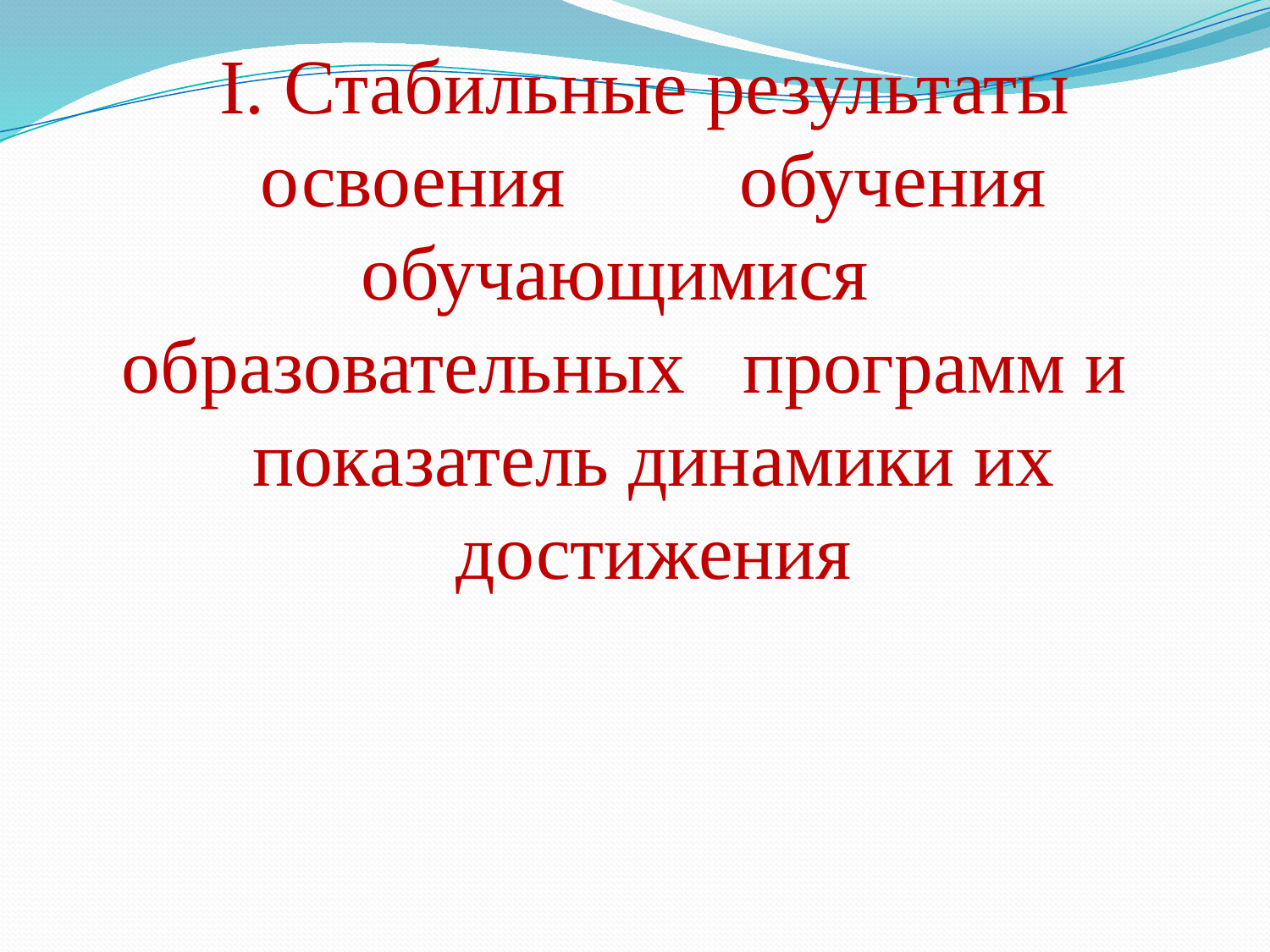

I. Стабильные результаты освоения         обучения обучающимися     образовательных   программ и     показатель динамики их
достижения